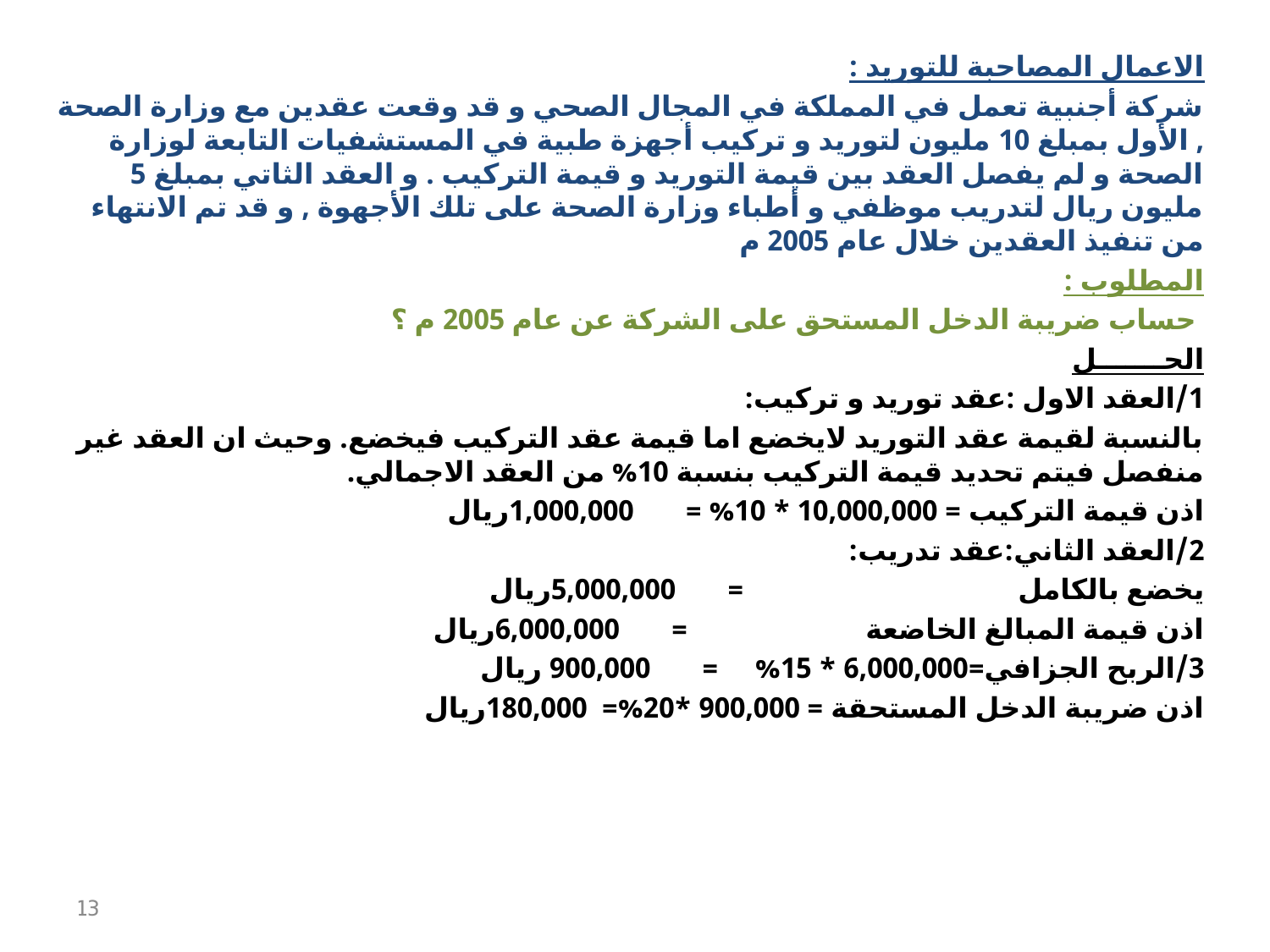

الاعمال المصاحبة للتوريد :
شركة أجنبية تعمل في المملكة في المجال الصحي و قد وقعت عقدين مع وزارة الصحة , الأول بمبلغ 10 مليون لتوريد و تركيب أجهزة طبية في المستشفيات التابعة لوزارة الصحة و لم يفصل العقد بين قيمة التوريد و قيمة التركيب . و العقد الثاتي بمبلغ 5 مليون ريال لتدريب موظفي و أطباء وزارة الصحة على تلك الأجهوة , و قد تم الانتهاء من تنفيذ العقدين خلال عام 2005 م
المطلوب :
 حساب ضريبة الدخل المستحق على الشركة عن عام 2005 م ؟
الحـــــــل
1/العقد الاول :عقد توريد و تركيب:
بالنسبة لقيمة عقد التوريد لايخضع اما قيمة عقد التركيب فيخضع. وحيث ان العقد غير منفصل فيتم تحديد قيمة التركيب بنسبة 10% من العقد الاجمالي.
اذن قيمة التركيب = 10,000,000 * 10% =       1,000,000ريال
2/العقد الثاني:عقد تدريب:
يخضع بالكامل                                     =       5,000,000ريال
اذن قيمة المبالغ الخاضعة                        =       6,000,000ريال
3/الربح الجزافي=6,000,000 * 15%     =       900,000 ريال
اذن ضريبة الدخل المستحقة = 900,000 *20%=  180,000ريال

13